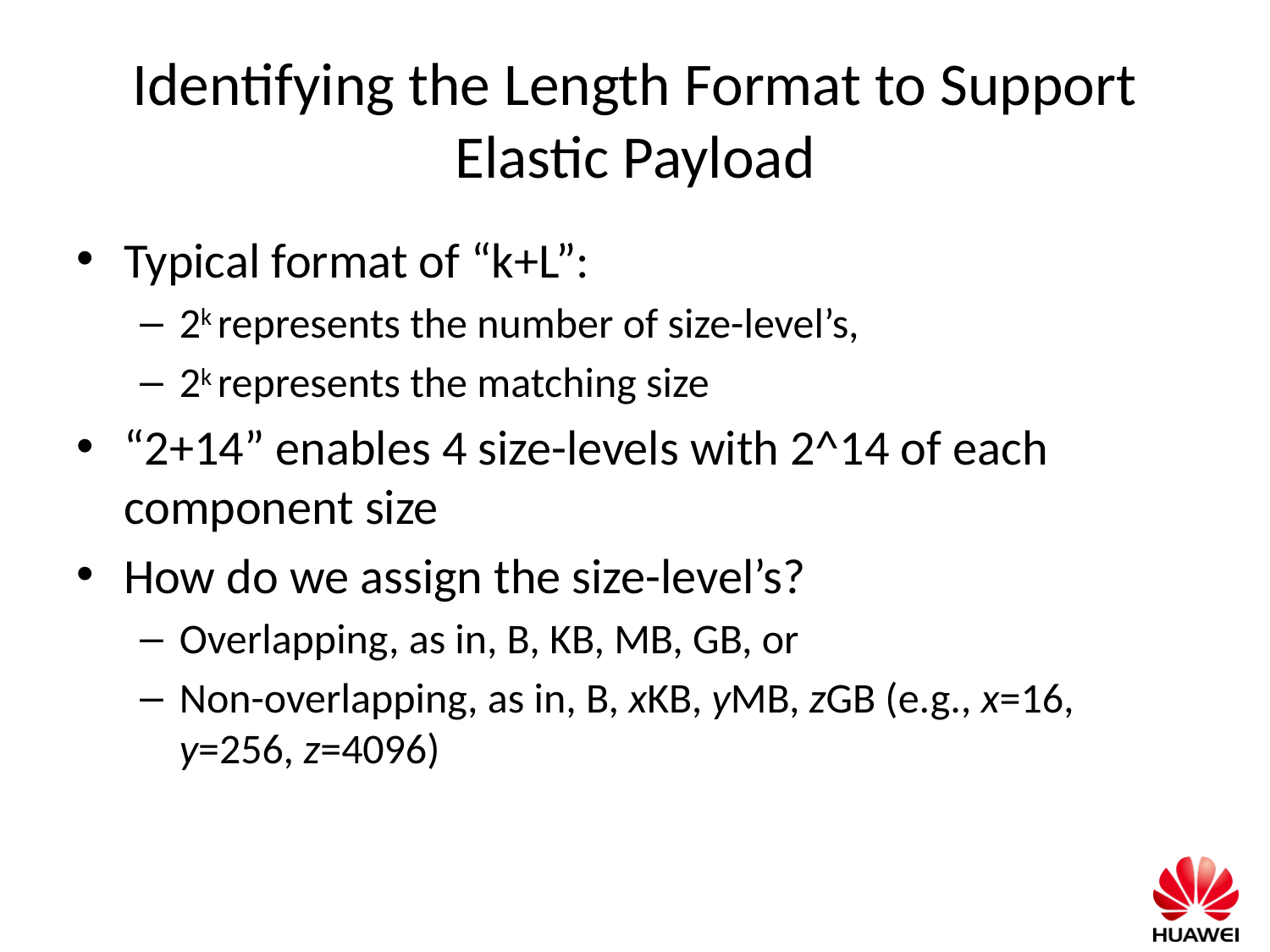

# Identifying the Length Format to Support Elastic Payload
Typical format of “k+L”:
2k represents the number of size-level’s,
2k represents the matching size
“2+14” enables 4 size-levels with 2^14 of each component size
How do we assign the size-level’s?
Overlapping, as in, B, KB, MB, GB, or
Non-overlapping, as in, B, xKB, yMB, zGB (e.g., x=16, y=256, z=4096)